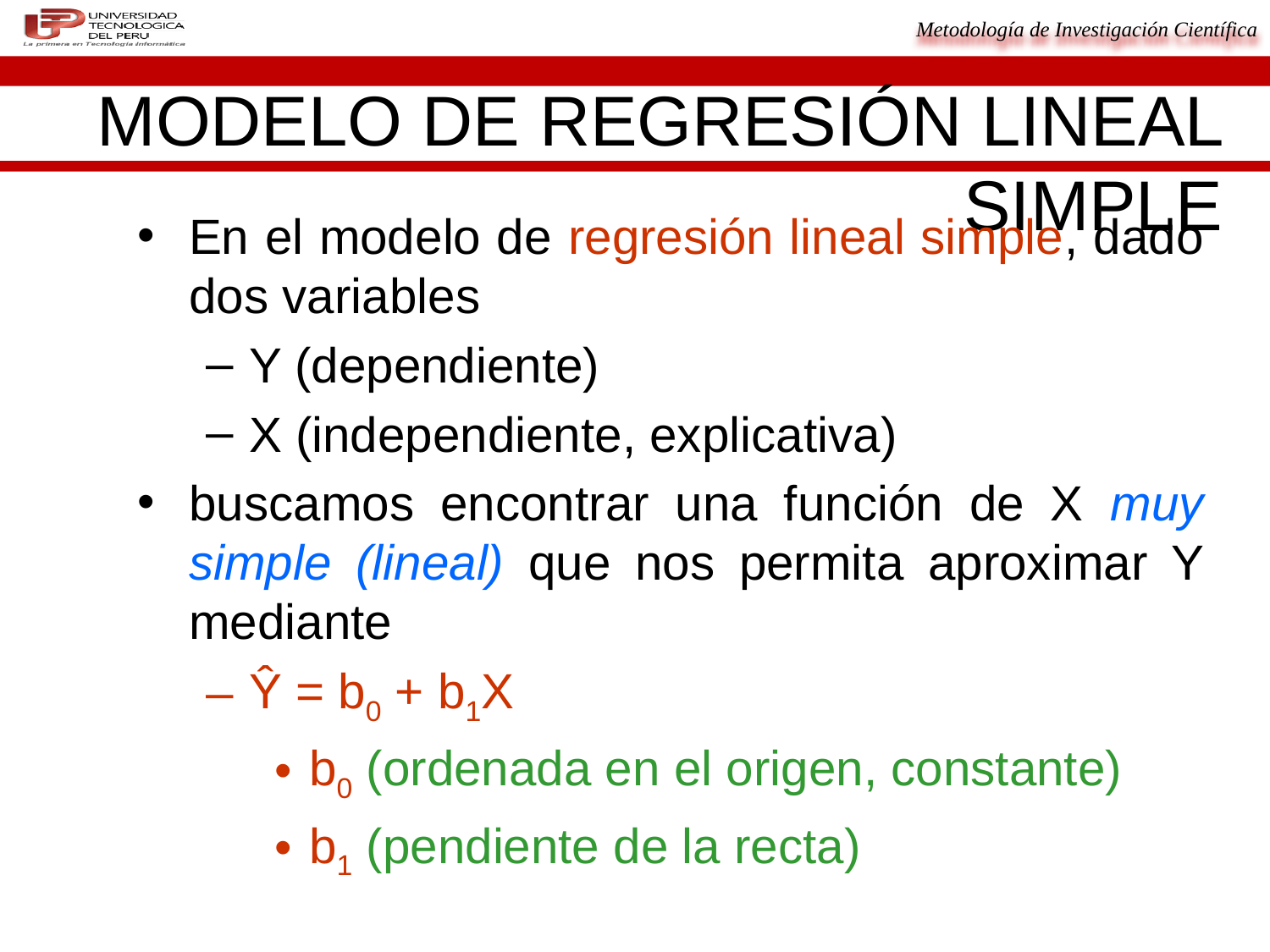

# Modelo de regresión lineal simple
En el modelo de regresión lineal simple, dado dos variables
Y (dependiente)
X (independiente, explicativa)
buscamos encontrar una función de X muy simple (lineal) que nos permita aproximar Y mediante
Ŷ = b0 + b1X
b0 (ordenada en el origen, constante)
b1 (pendiente de la recta)